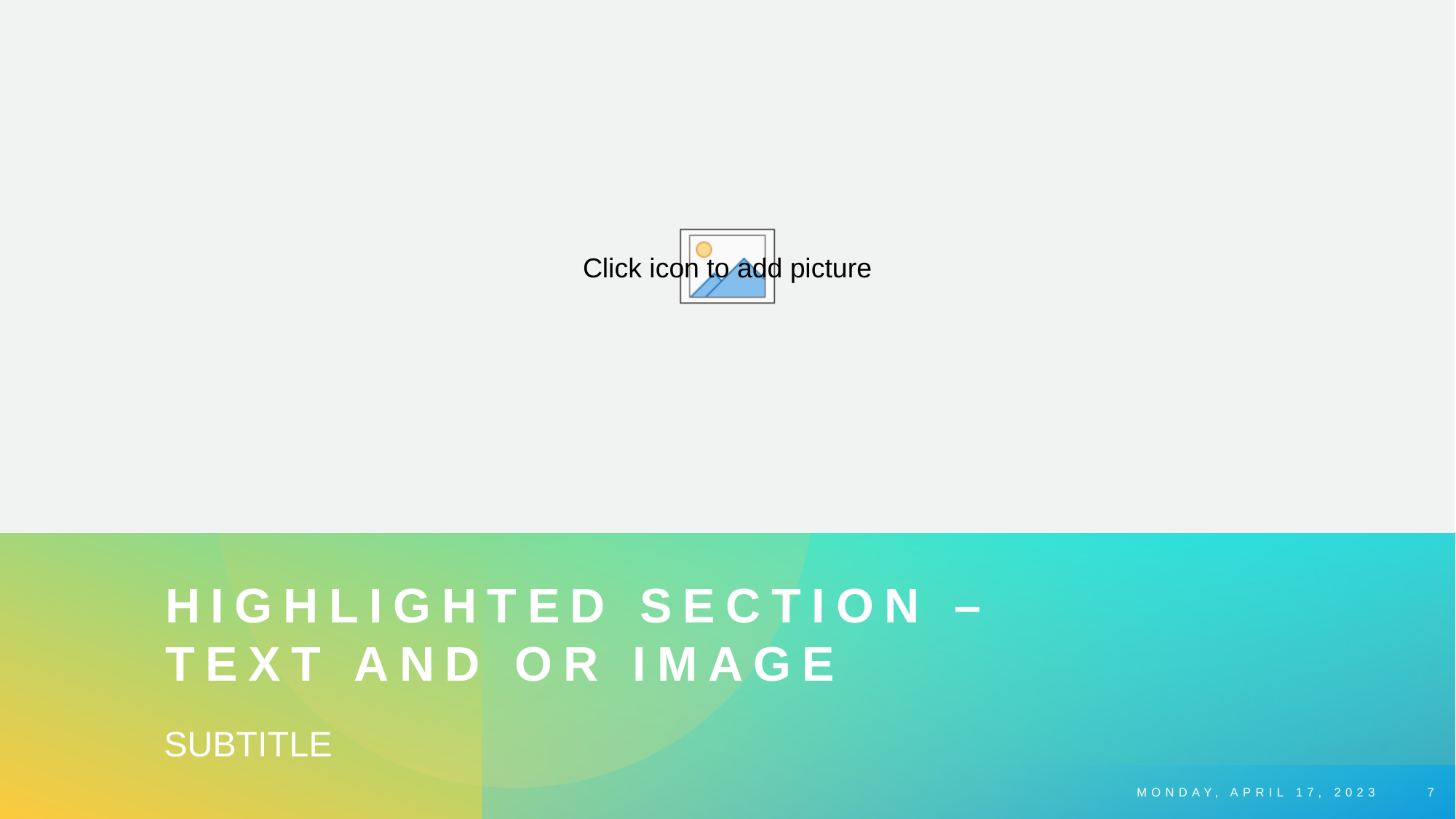

Sample Footer Text
# HIGHLIGHTED SECTION – TEXT AND OR IMAGE
SUBTITLE
Monday, APRIL 17, 2023
7